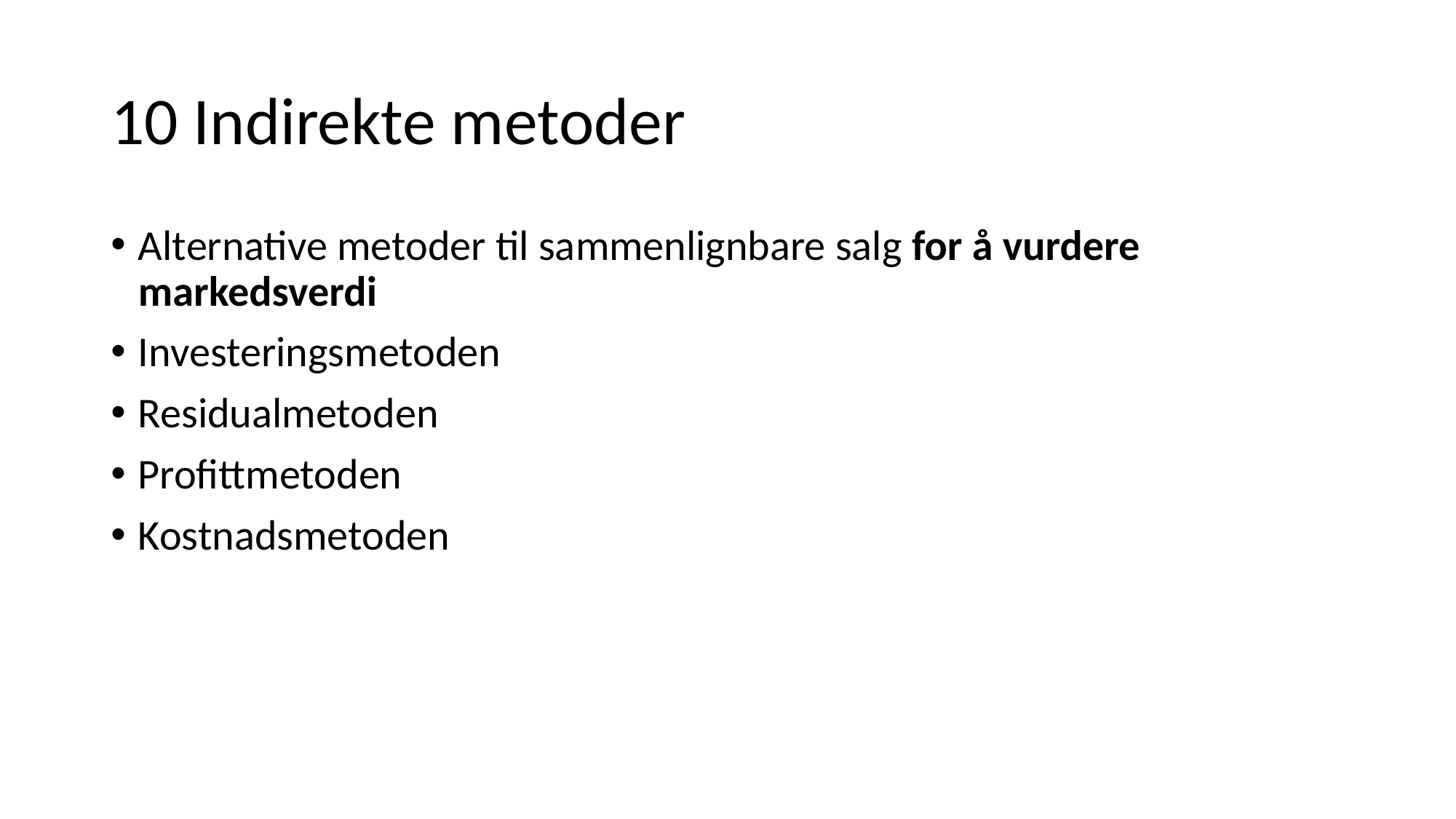

# 10 Indirekte metoder
Alternative metoder til sammenlignbare salg for å vurdere markedsverdi
Investeringsmetoden
Residualmetoden
Profittmetoden
Kostnadsmetoden